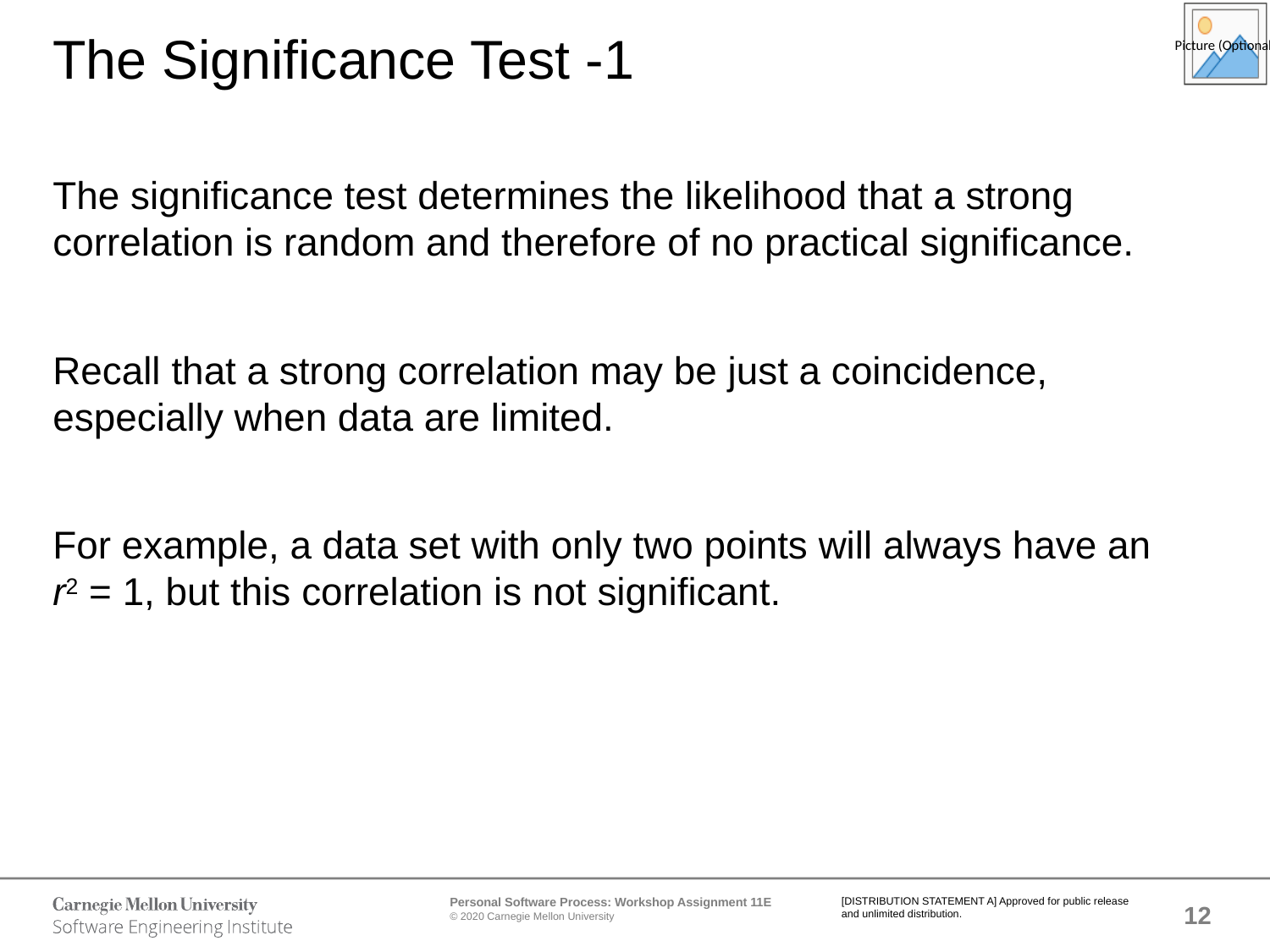

# The Significance Test -1
The significance test determines the likelihood that a strong correlation is random and therefore of no practical significance.

Recall that a strong correlation may be just a coincidence, especially when data are limited.

For example, a data set with only two points will always have an
r2 = 1, but this correlation is not significant.